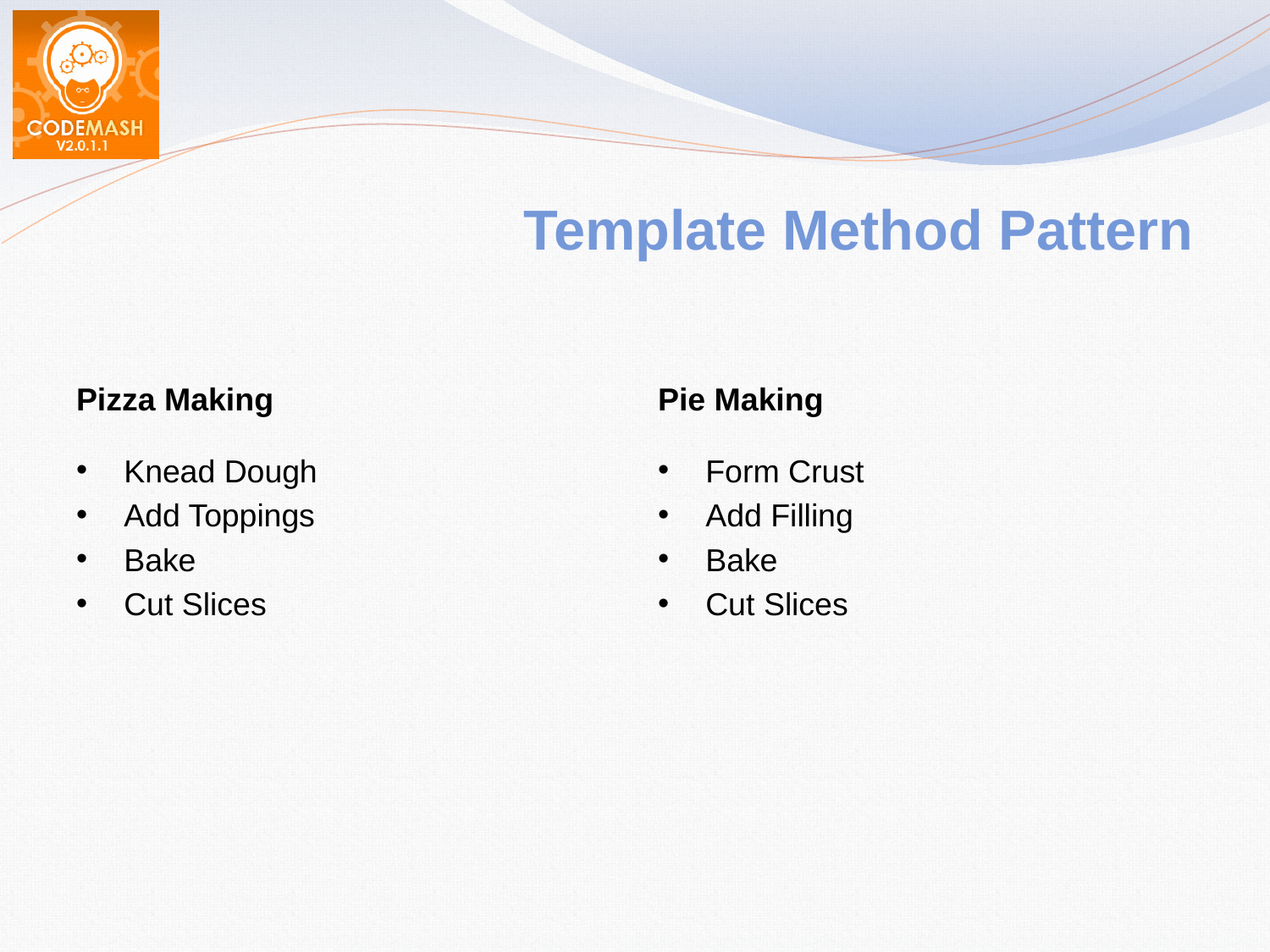

# Template Method Pattern
Pizza Making
Pie Making
Knead Dough
Add Toppings
Bake
Cut Slices
Form Crust
Add Filling
Bake
Cut Slices